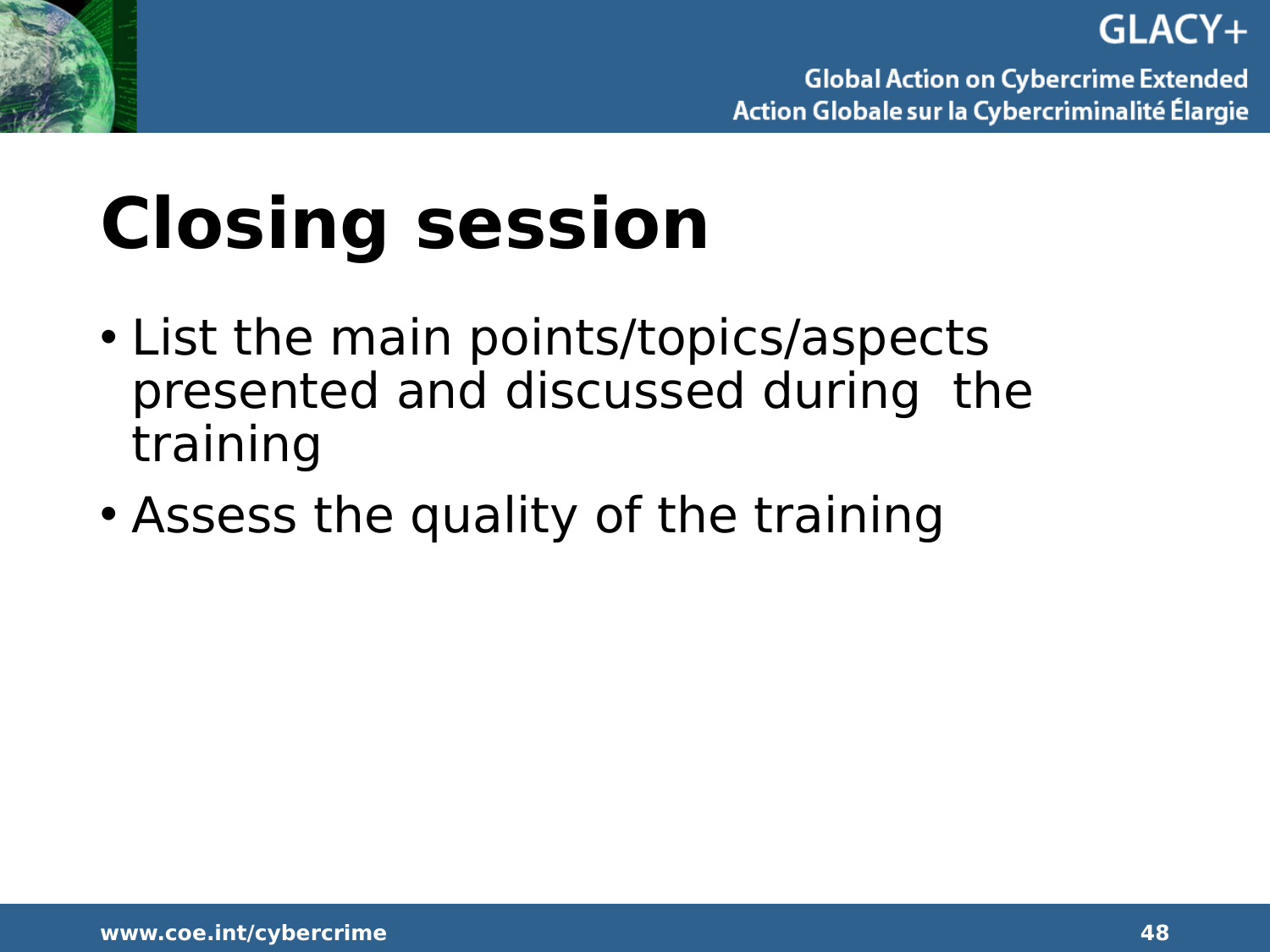

# Closing session
List the main points/topics/aspects presented and discussed during  the training
Assess the quality of the training
www.coe.int/cybercrime
48